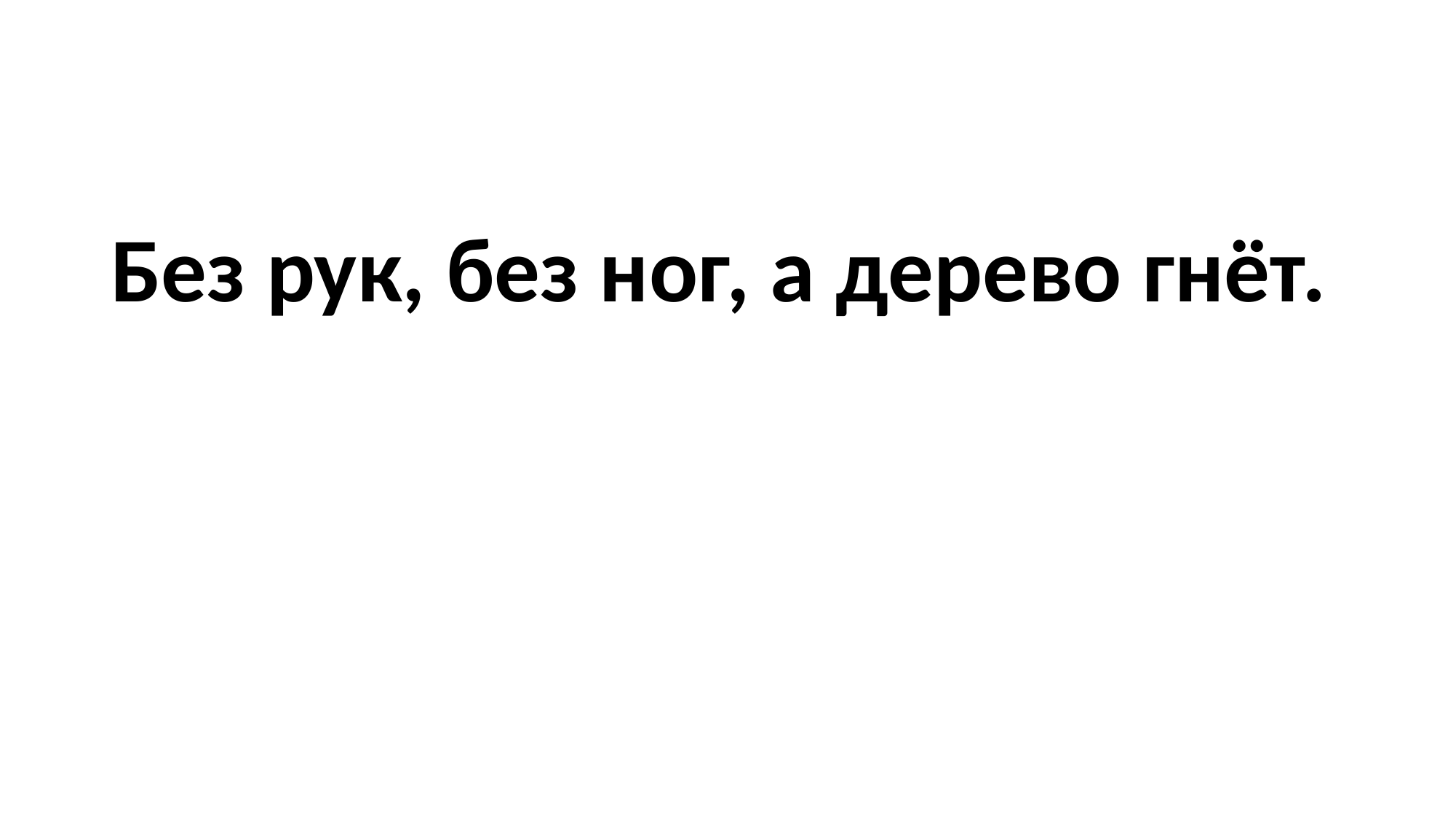

#
Без рук, без ног, а дерево гнёт.